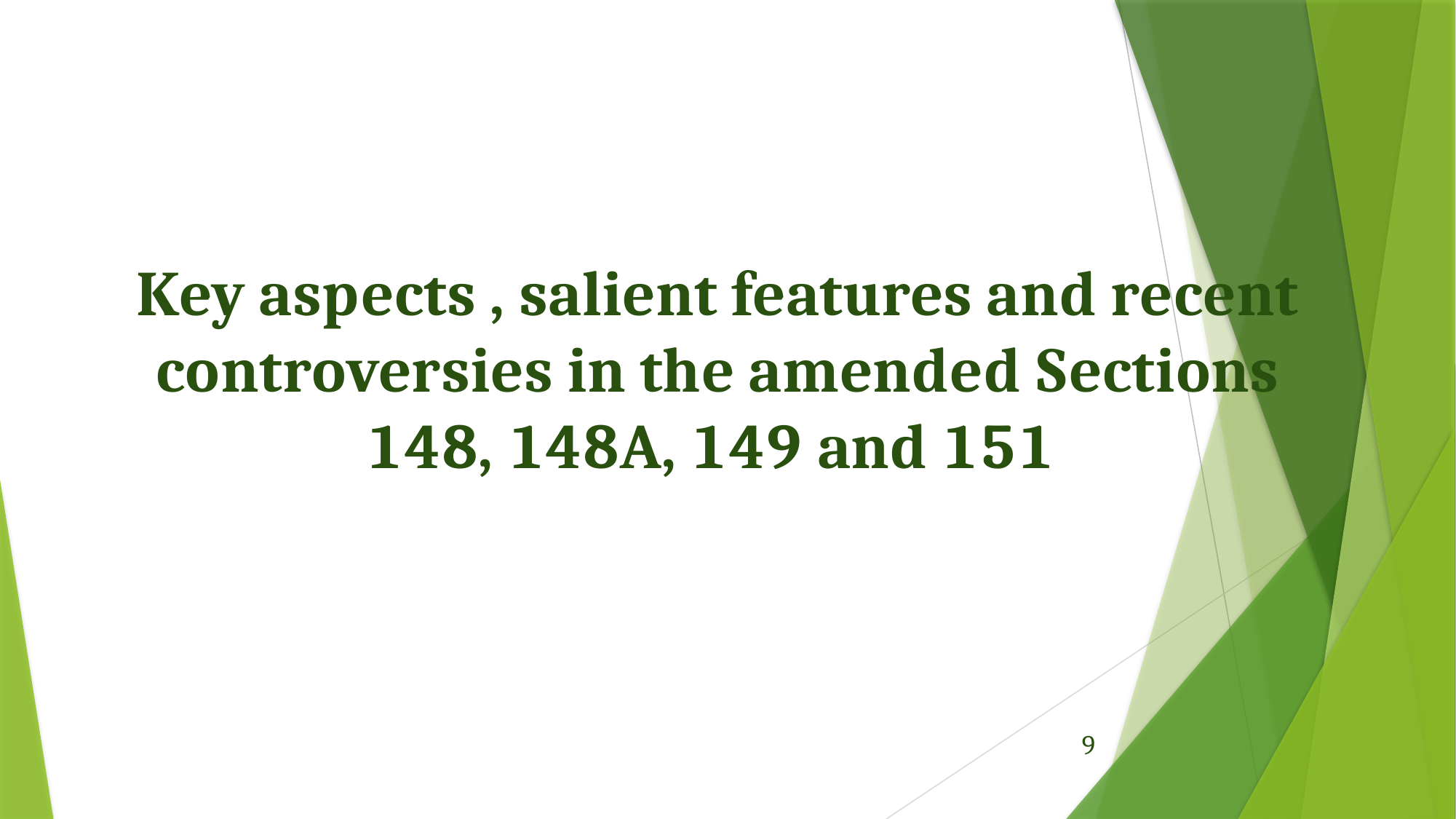

Key aspects , salient features and recent controversies in the amended Sections 148, 148A, 149 and 151
9